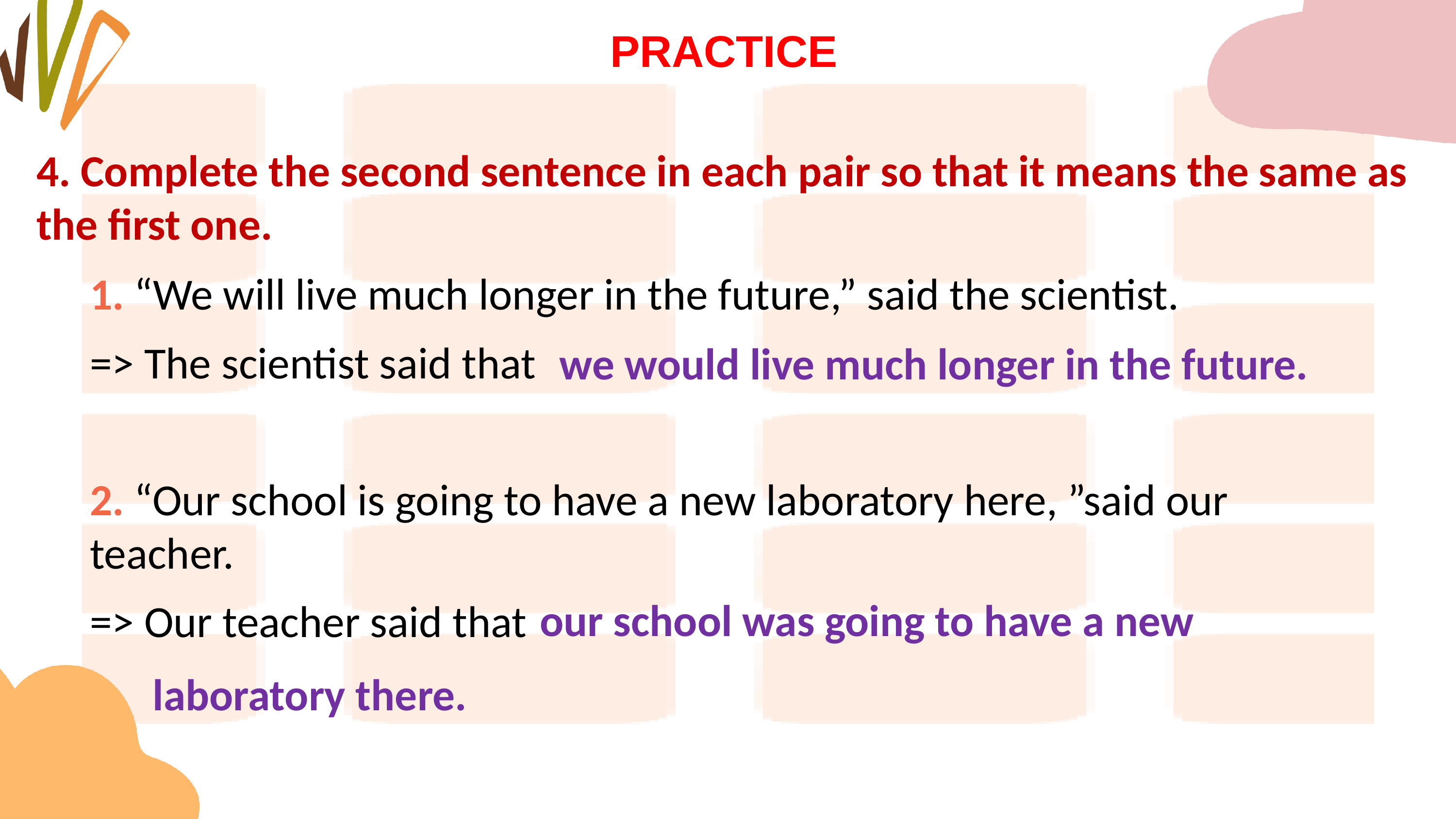

PRACTICE
4. Complete the second sentence in each pair so that it means the same as the first one.

1. “We will live much longer in the future,” said the scientist.
=> The scientist said that

2. “Our school is going to have a new laboratory here, ”said our teacher.
=> Our teacher said that
we would live much longer in the future.
our school was going to have a new

laboratory there.